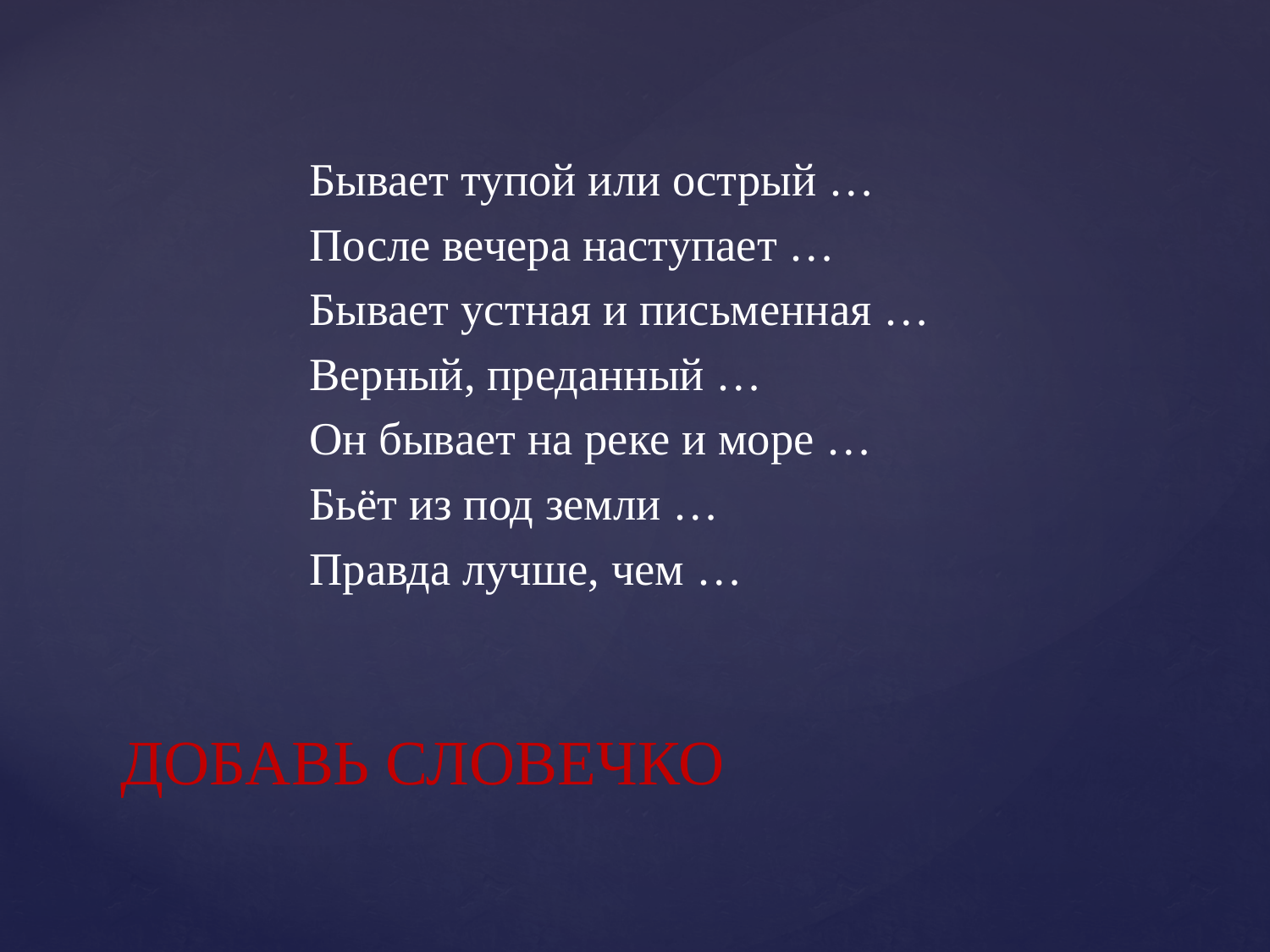

Бывает тупой или острый …
После вечера наступает …
Бывает устная и письменная …
Верный, преданный …
Он бывает на реке и море …
Бьёт из под земли …
Правда лучше, чем …
# ДОБАВЬ СЛОВЕЧКО